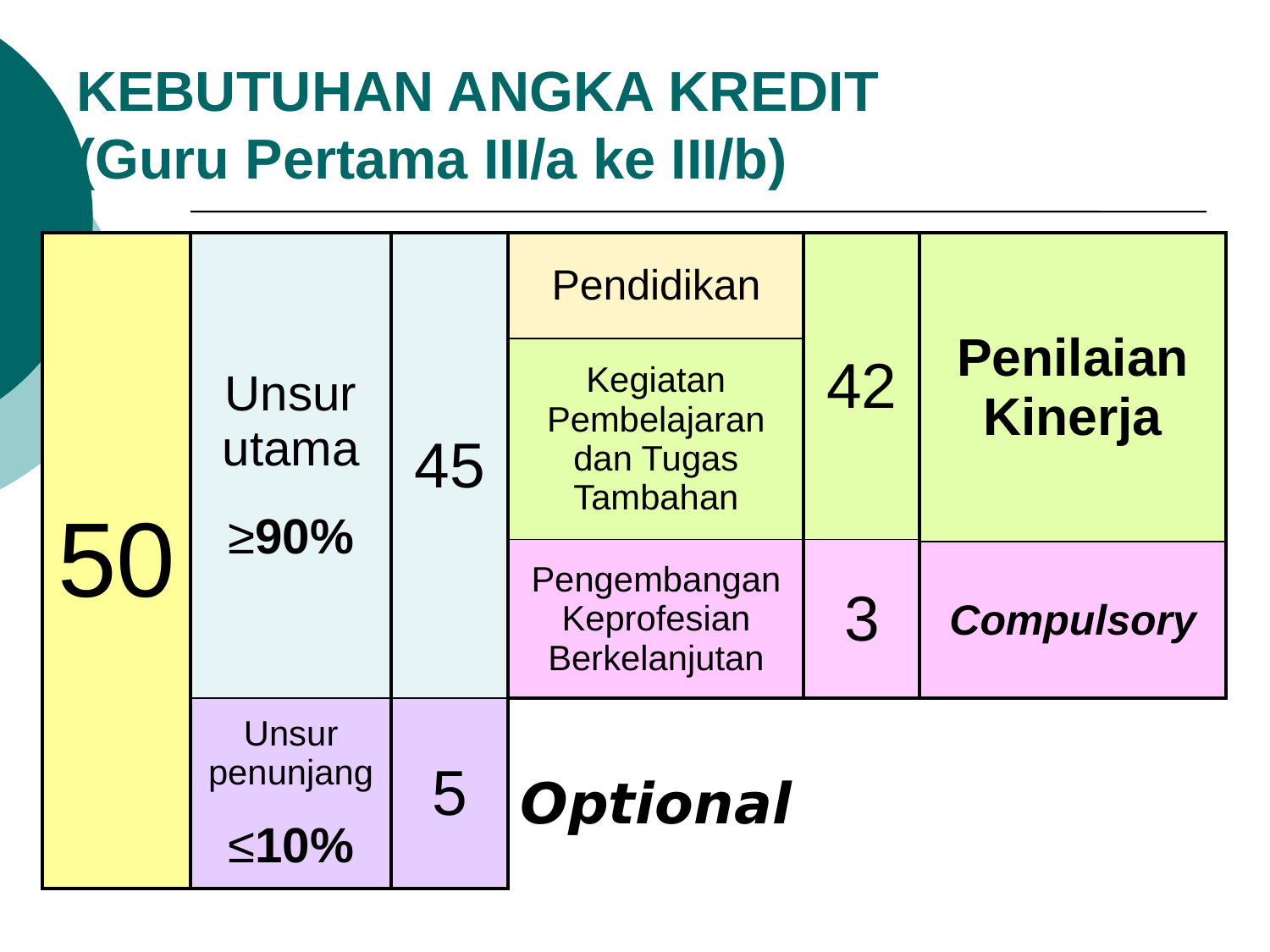

# KEBUTUHAN ANGKA KREDIT (Guru Pertama III/a ke III/b)
| 50 |
| --- |
| Unsur utama ≥90% | 45 |
| --- | --- |
| Unsur penunjang ≤10% | 5 |
| Pendidikan |
| --- |
| Kegiatan Pembelajaran dan Tugas Tambahan |
| Pengembangan Keprofesian Berkelanjutan |
| 42 |
| --- |
| 3 |
| Penilaian Kinerja |
| --- |
| Compulsory |
Optional